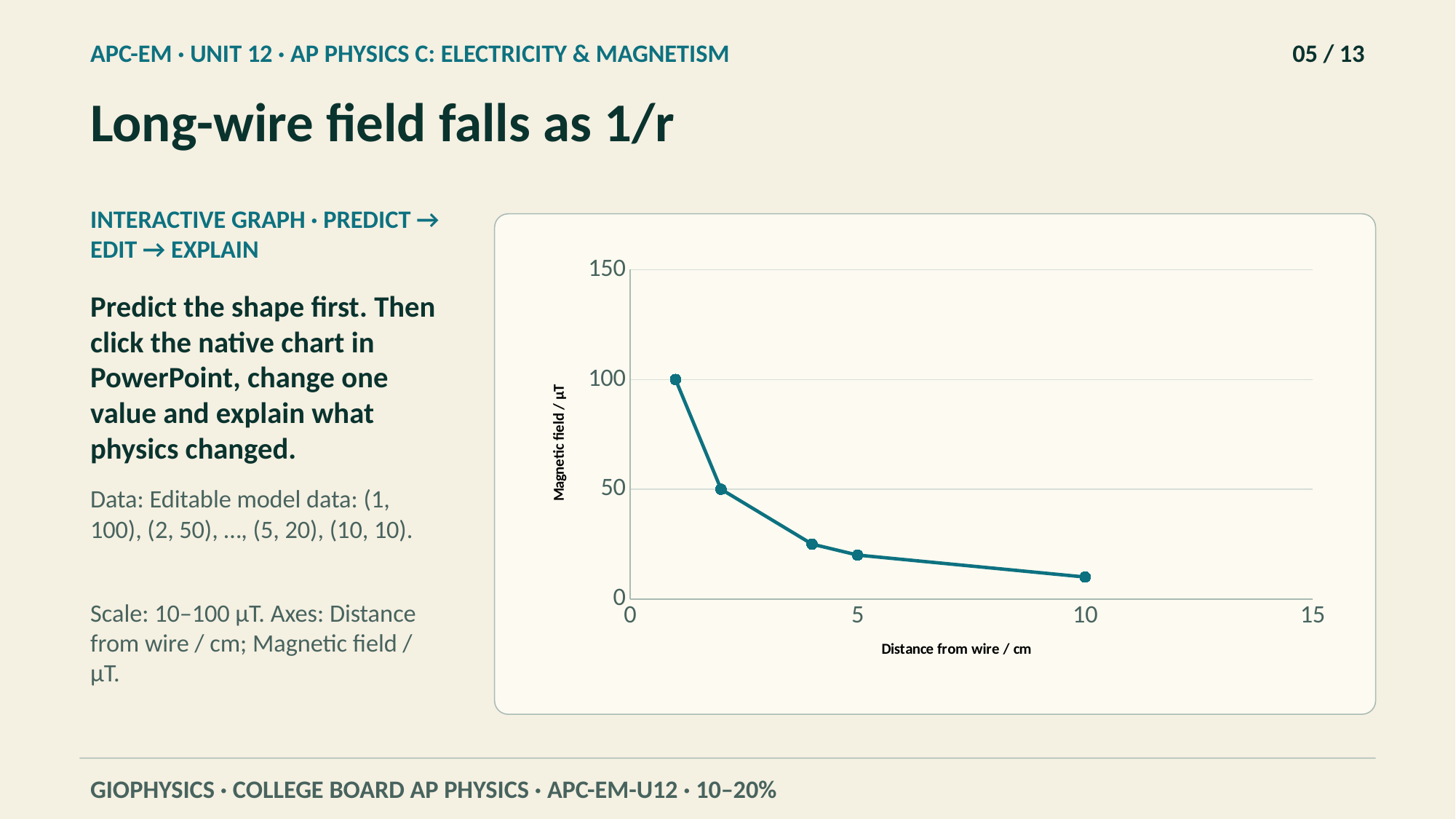

APC-EM · UNIT 12 · AP PHYSICS C: ELECTRICITY & MAGNETISM
05 / 13
Long-wire field falls as 1/r
INTERACTIVE GRAPH · PREDICT → EDIT → EXPLAIN

### Chart

| Category |  |
|---|---|
Predict the shape first. Then click the native chart in PowerPoint, change one value and explain what physics changed.
Data: Editable model data: (1, 100), (2, 50), …, (5, 20), (10, 10).
Scale: 10–100 μT. Axes: Distance from wire / cm; Magnetic field / μT.

GIOPHYSICS · COLLEGE BOARD AP PHYSICS · APC-EM-U12 · 10–20%